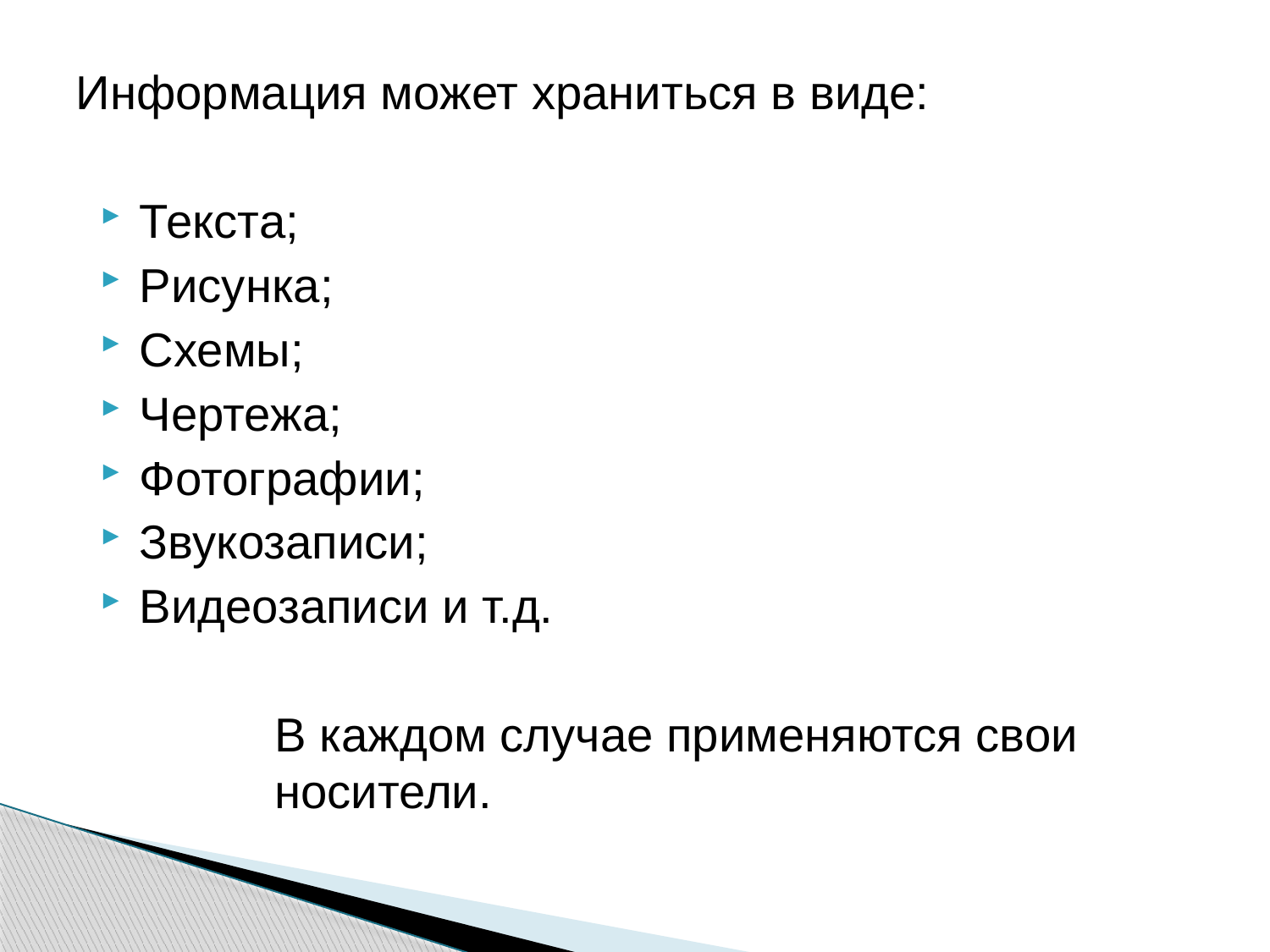

Информация может храниться в виде:

Текста;
Рисунка;
Схемы;
Чертежа;
Фотографии;
Звукозаписи;
Видеозаписи и т.д.

В каждом случае применяются свои носители.